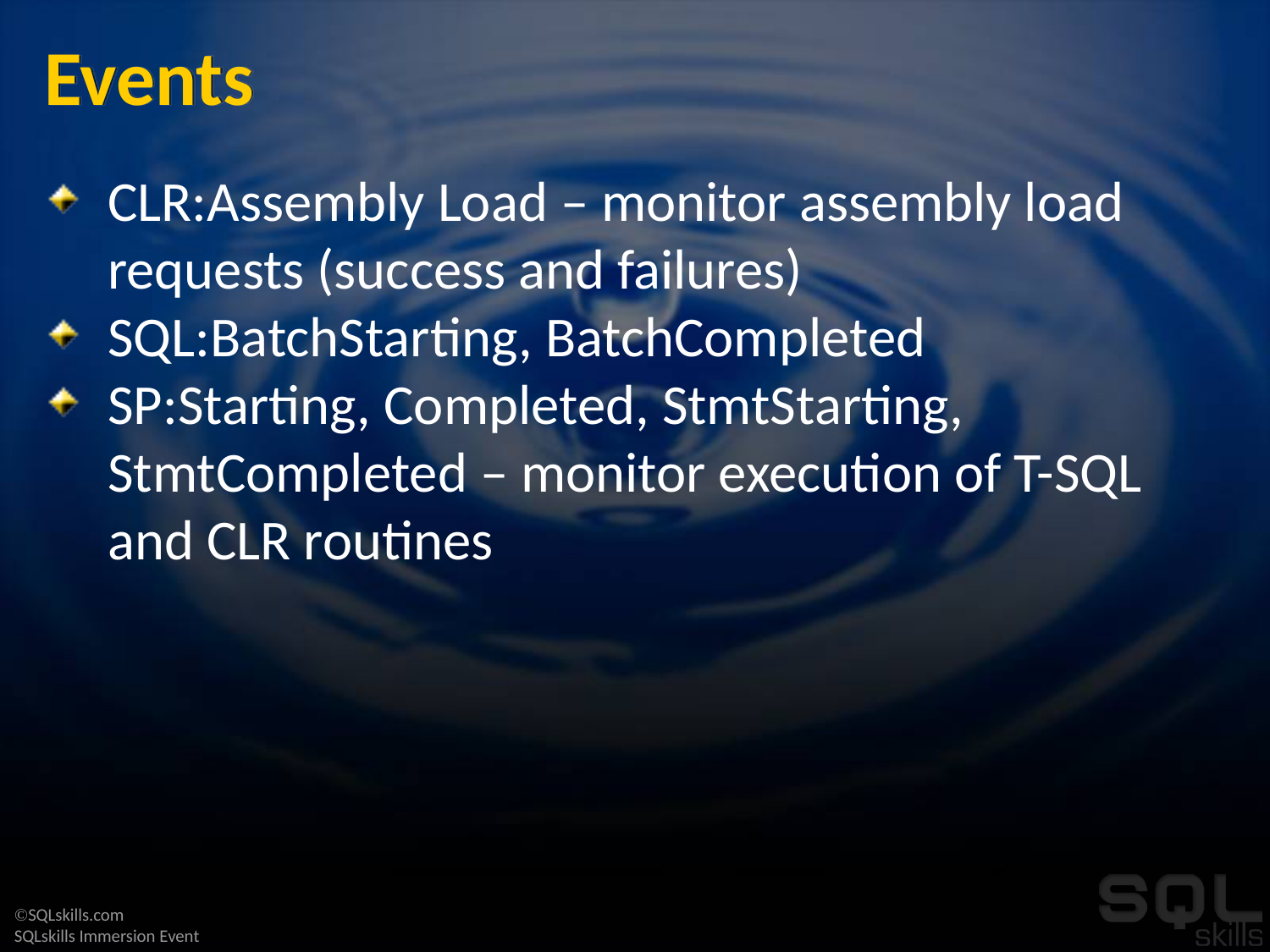

# Events
CLR:Assembly Load – monitor assembly load requests (success and failures)
SQL:BatchStarting, BatchCompleted
SP:Starting, Completed, StmtStarting, StmtCompleted – monitor execution of T-SQL and CLR routines